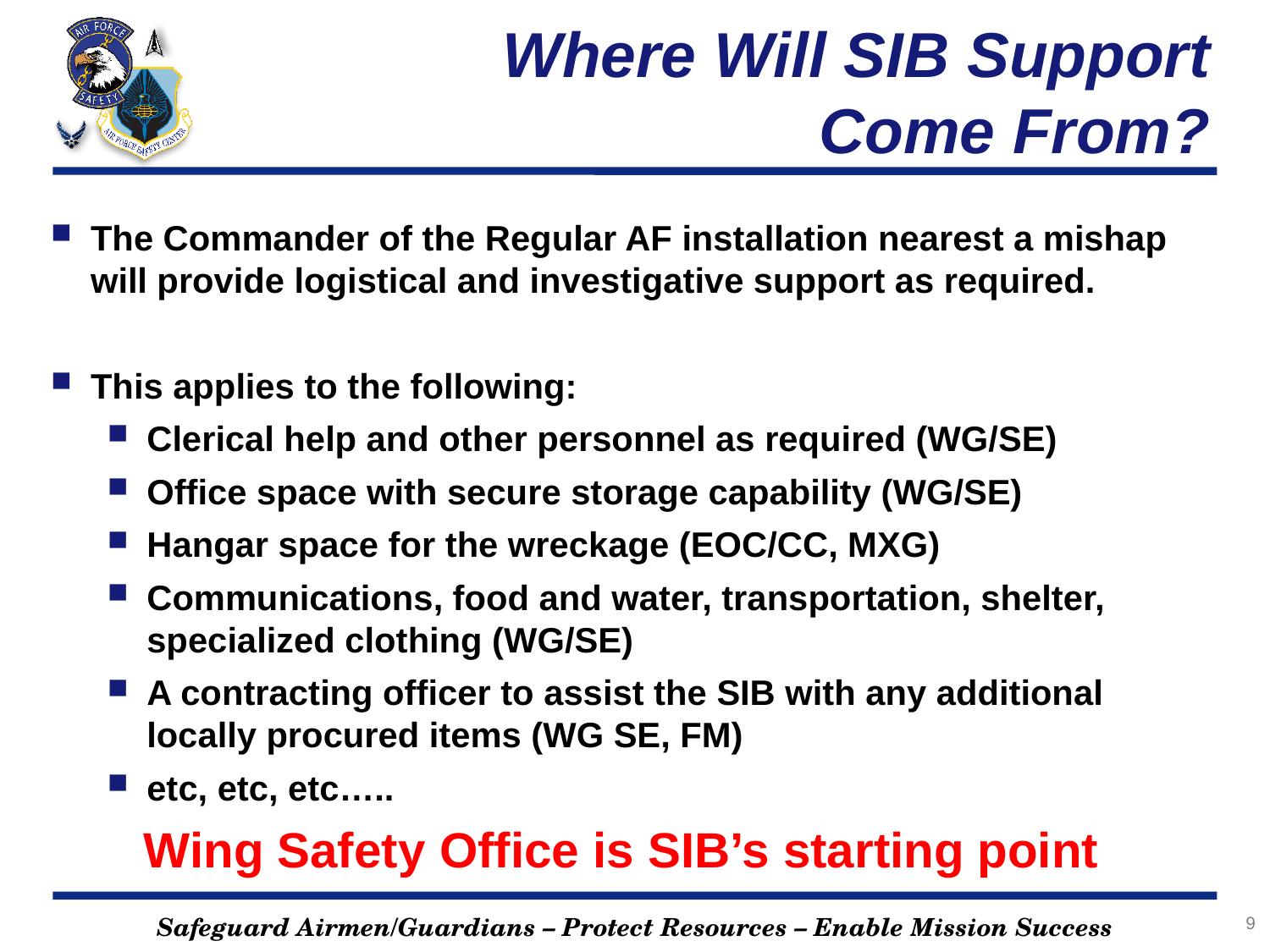

# Where Will SIB Support Come From?
The Commander of the Regular AF installation nearest a mishap will provide logistical and investigative support as required.

This applies to the following:
Clerical help and other personnel as required (WG/SE)
Office space with secure storage capability (WG/SE)
Hangar space for the wreckage (EOC/CC, MXG)
Communications, food and water, transportation, shelter, specialized clothing (WG/SE)
A contracting officer to assist the SIB with any additional locally procured items (WG SE, FM)
etc, etc, etc…..
Wing Safety Office is SIB’s starting point
9